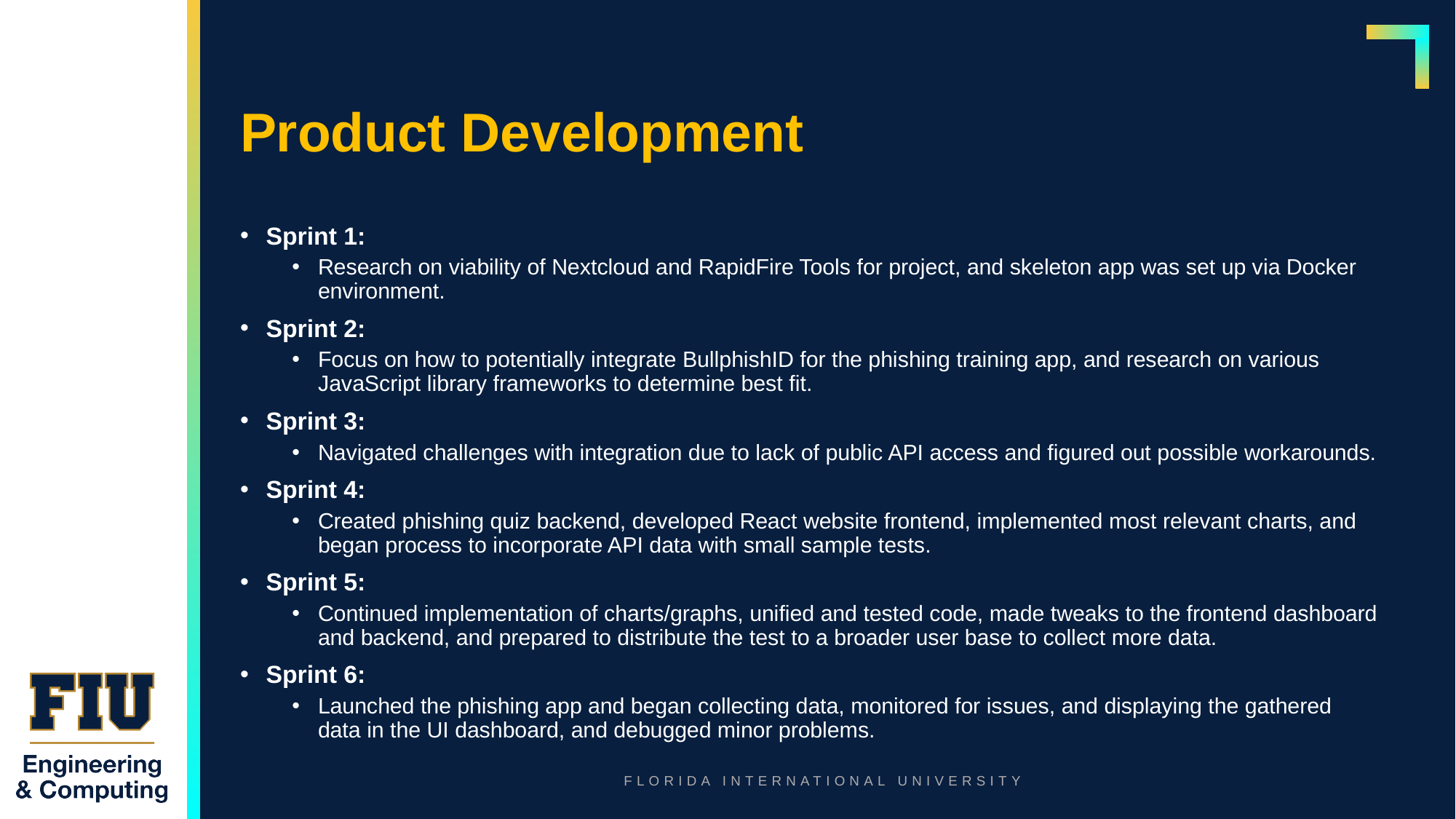

# Product Development
Sprint 1:
Research on viability of Nextcloud and RapidFire Tools for project, and skeleton app was set up via Docker environment.
Sprint 2:
Focus on how to potentially integrate BullphishID for the phishing training app, and research on various JavaScript library frameworks to determine best fit.
Sprint 3:
Navigated challenges with integration due to lack of public API access and figured out possible workarounds.
Sprint 4:
Created phishing quiz backend, developed React website frontend, implemented most relevant charts, and began process to incorporate API data with small sample tests.
Sprint 5:
Continued implementation of charts/graphs, unified and tested code, made tweaks to the frontend dashboard and backend, and prepared to distribute the test to a broader user base to collect more data.
Sprint 6:
Launched the phishing app and began collecting data, monitored for issues, and displaying the gathered data in the UI dashboard, and debugged minor problems.